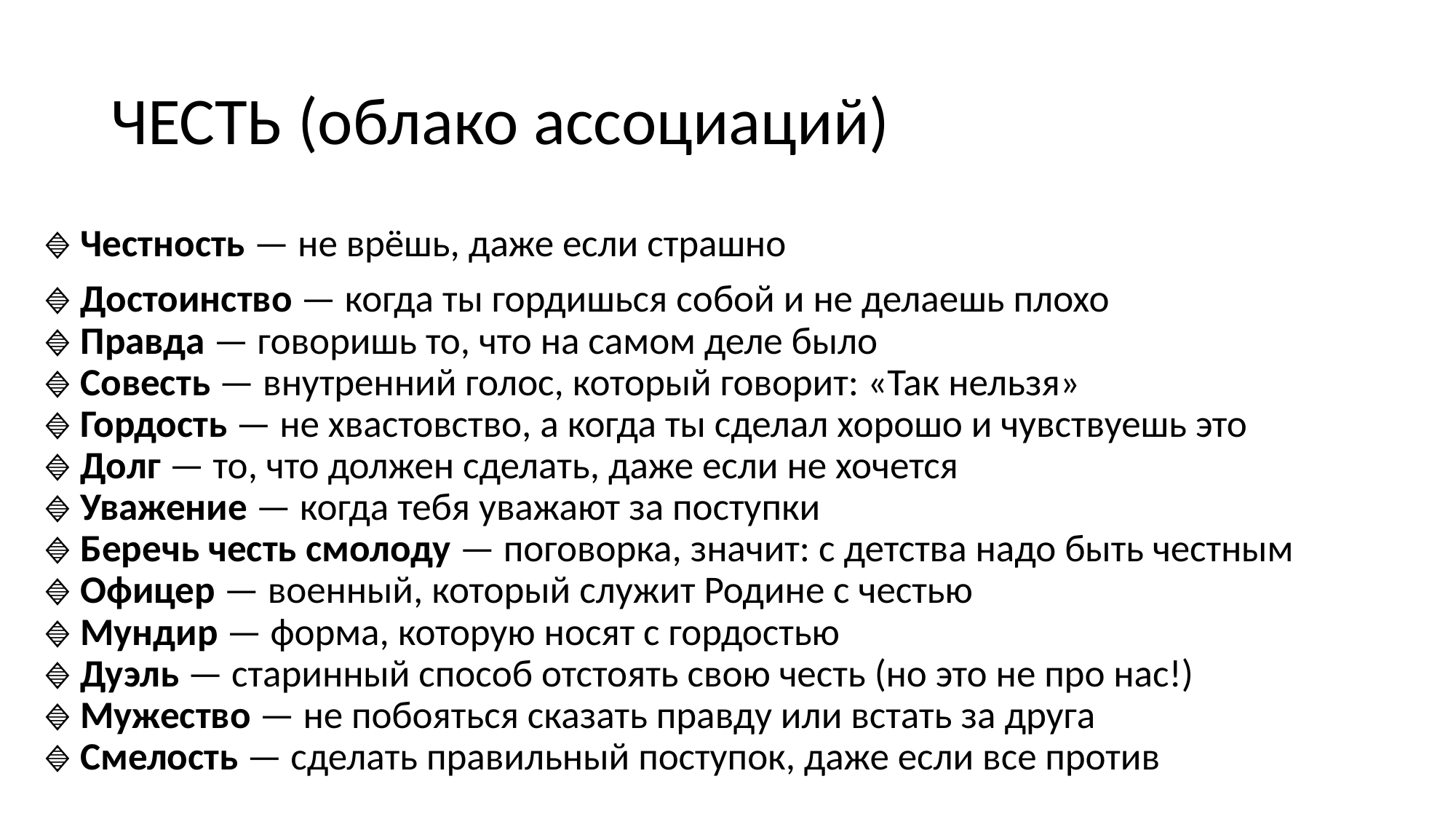

# ЧЕСТЬ (облако ассоциаций)
🔹 Честность — не врёшь, даже если страшно
🔹 Достоинство — когда ты гордишься собой и не делаешь плохо
🔹 Правда — говоришь то, что на самом деле было
🔹 Совесть — внутренний голос, который говорит: «Так нельзя»
🔹 Гордость — не хвастовство, а когда ты сделал хорошо и чувствуешь это
🔹 Долг — то, что должен сделать, даже если не хочется
🔹 Уважение — когда тебя уважают за поступки
🔹 Беречь честь смолоду — поговорка, значит: с детства надо быть честным
🔹 Офицер — военный, который служит Родине с честью
🔹 Мундир — форма, которую носят с гордостью
🔹 Дуэль — старинный способ отстоять свою честь (но это не про нас!)
🔹 Мужество — не побояться сказать правду или встать за друга
🔹 Смелость — сделать правильный поступок, даже если все против